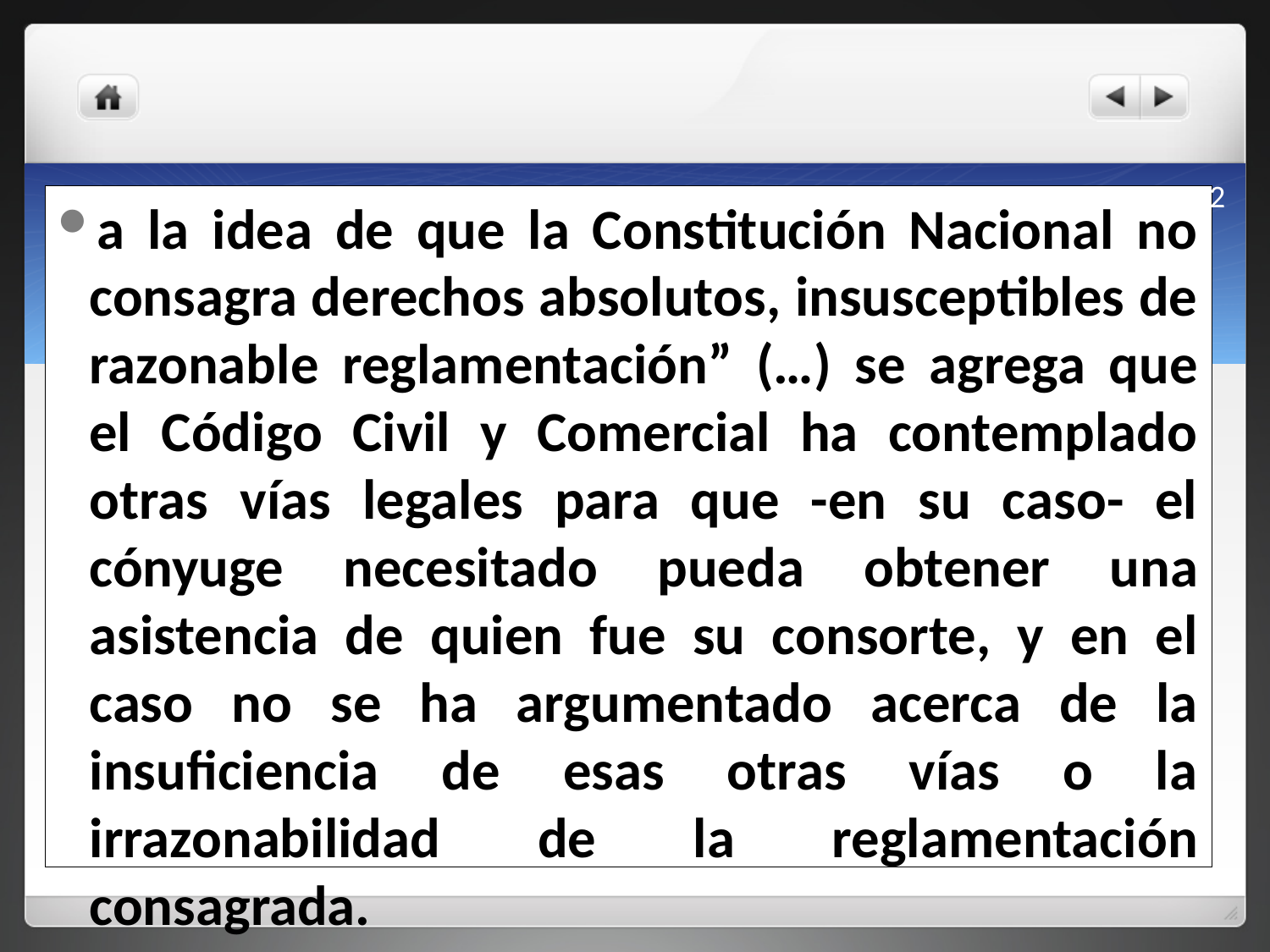

152
a la idea de que la Constitución Nacional no consagra derechos absolutos, insusceptibles de razonable reglamentación” (…) se agrega que el Código Civil y Comercial ha contemplado otras vías legales para que -en su caso- el cónyuge necesitado pueda obtener una asistencia de quien fue su consorte, y en el caso no se ha argumentado acerca de la insuficiencia de esas otras vías o la irrazonabilidad de la reglamentación consagrada.